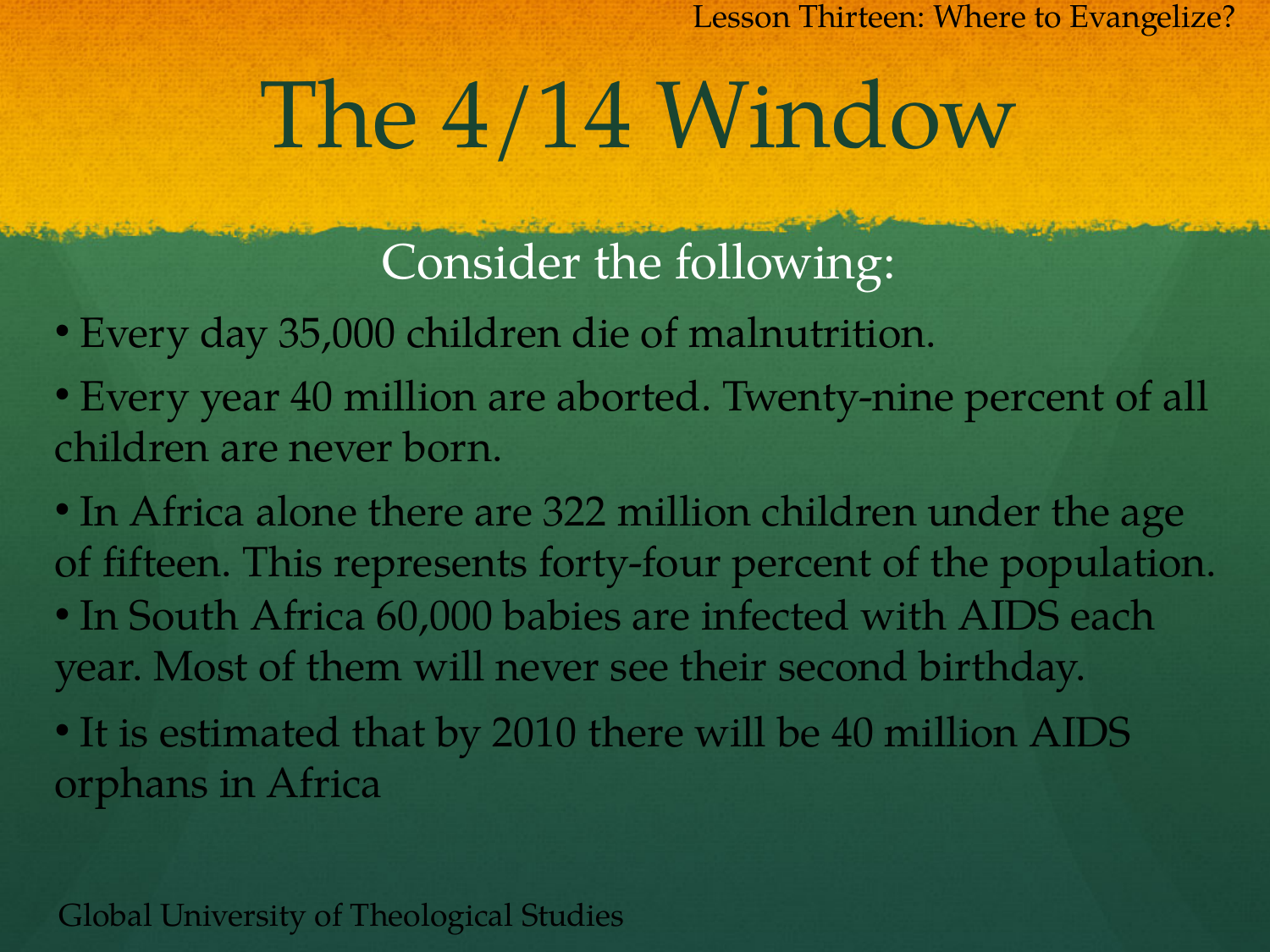

Lesson Thirteen: Where to Evangelize?

# The 4/14 Window
Consider the following:
 Every day 35,000 children die of malnutrition.

 Every year 40 million are aborted. Twenty-nine percent of all children are never born.

 In Africa alone there are 322 million children under the age of fifteen. This represents forty-four percent of the population.

 In South Africa 60,000 babies are infected with AIDS each year. Most of them will never see their second birthday.

 It is estimated that by 2010 there will be 40 million AIDS orphans in Africa

Global University of Theological Studies